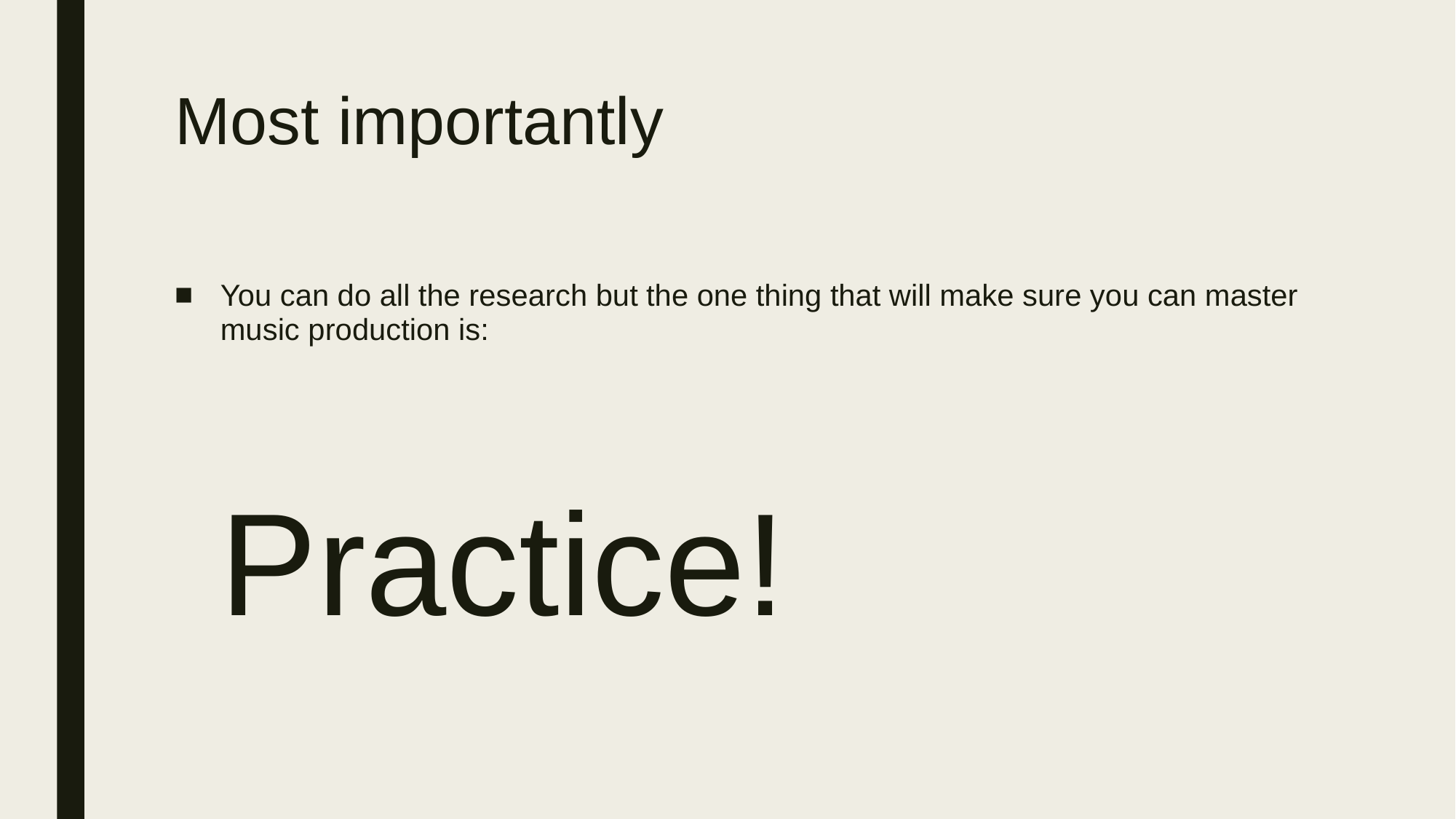

# Most importantly
You can do all the research but the one thing that will make sure you can master music production is:
Practice!